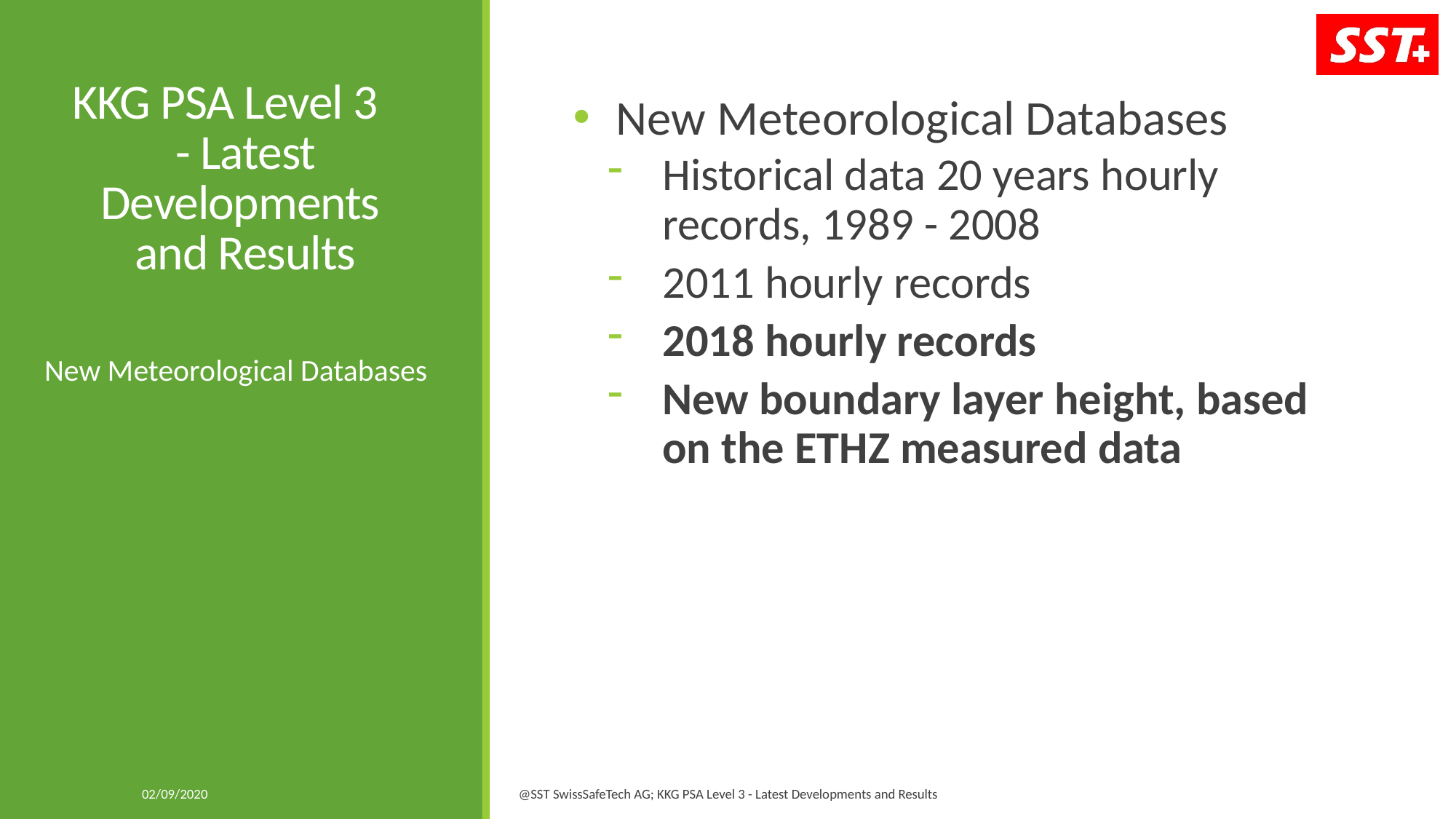

# KKG PSA Level 3     - Latest Developments and Results
New Meteorological Databases
Historical data 20 years hourly records, 1989 - 2008
2011 hourly records
2018 hourly records
New boundary layer height, based on the ETHZ measured data

New Meteorological Databases
02/09/2020
@SST SwissSafeTech AG; KKG PSA Level 3 - Latest Developments and Results